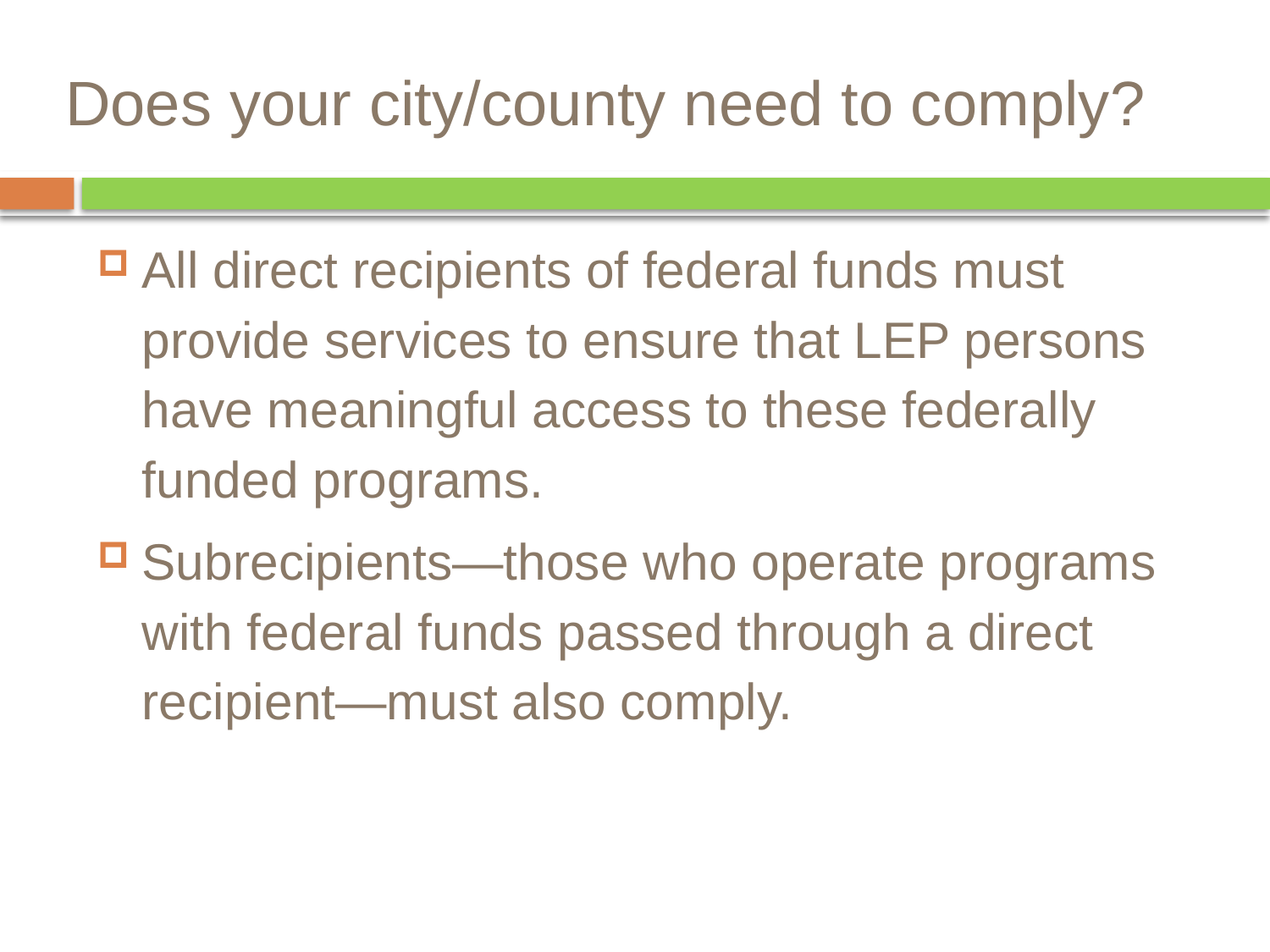

# Does your city/county need to comply?
All direct recipients of federal funds must provide services to ensure that LEP persons have meaningful access to these federally funded programs.
Subrecipients—those who operate programs with federal funds passed through a direct recipient—must also comply.